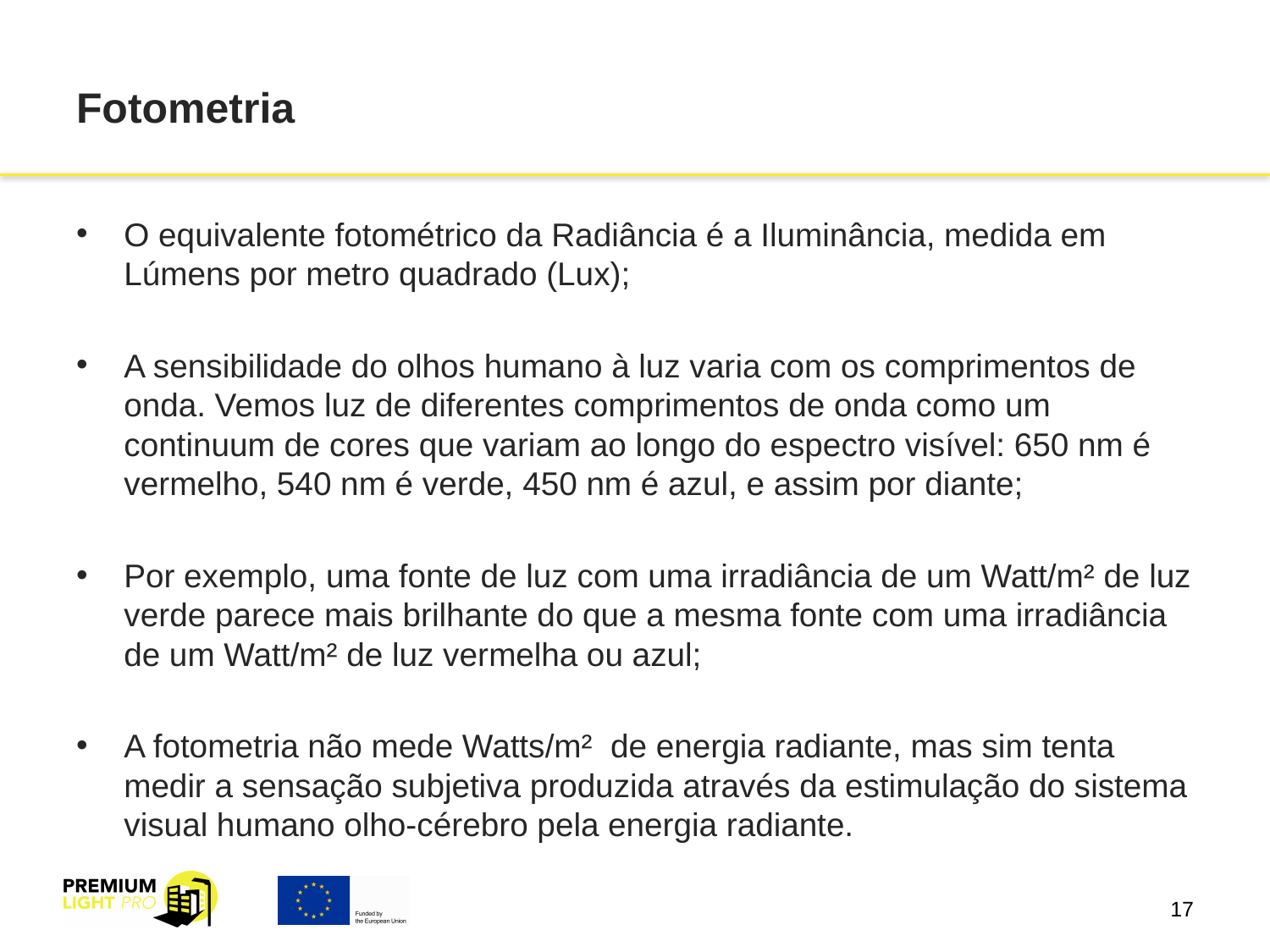

# Fotometria
O equivalente fotométrico da Radiância é a Iluminância, medida em Lúmens por metro quadrado (Lux);

A sensibilidade do olhos humano à luz varia com os comprimentos de onda. Vemos luz de diferentes comprimentos de onda como um continuum de cores que variam ao longo do espectro visível: 650 nm é vermelho, 540 nm é verde, 450 nm é azul, e assim por diante;

Por exemplo, uma fonte de luz com uma irradiância de um Watt/m² de luz verde parece mais brilhante do que a mesma fonte com uma irradiância de um Watt/m² de luz vermelha ou azul;

A fotometria não mede Watts/m²  de energia radiante, mas sim tenta medir a sensação subjetiva produzida através da estimulação do sistema visual humano olho-cérebro pela energia radiante.